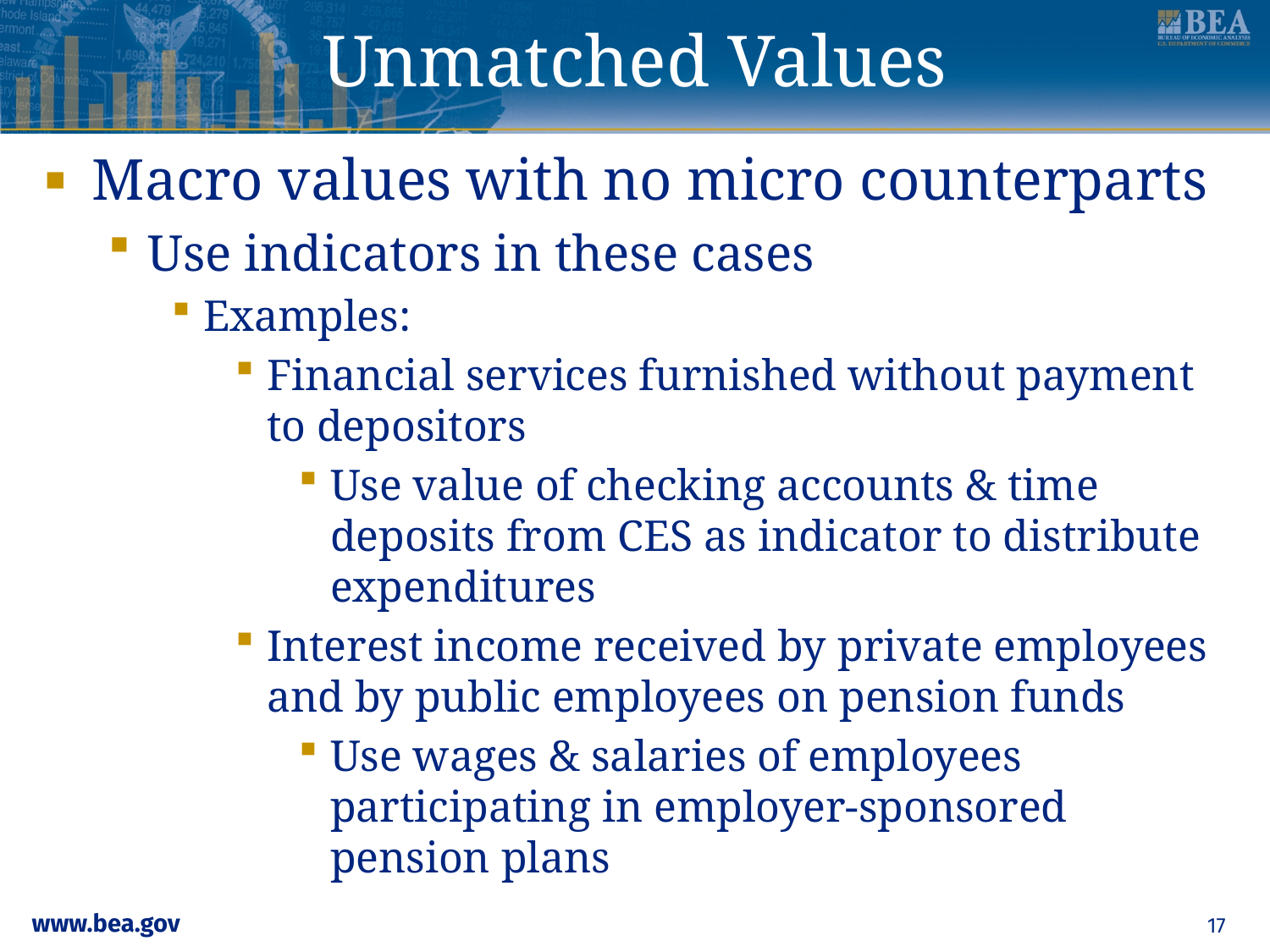

# Unmatched Values
Macro values with no micro counterparts
Use indicators in these cases
Examples:
Financial services furnished without payment to depositors
Use value of checking accounts & time deposits from CES as indicator to distribute expenditures
Interest income received by private employees and by public employees on pension funds
Use wages & salaries of employees participating in employer-sponsored pension plans
17